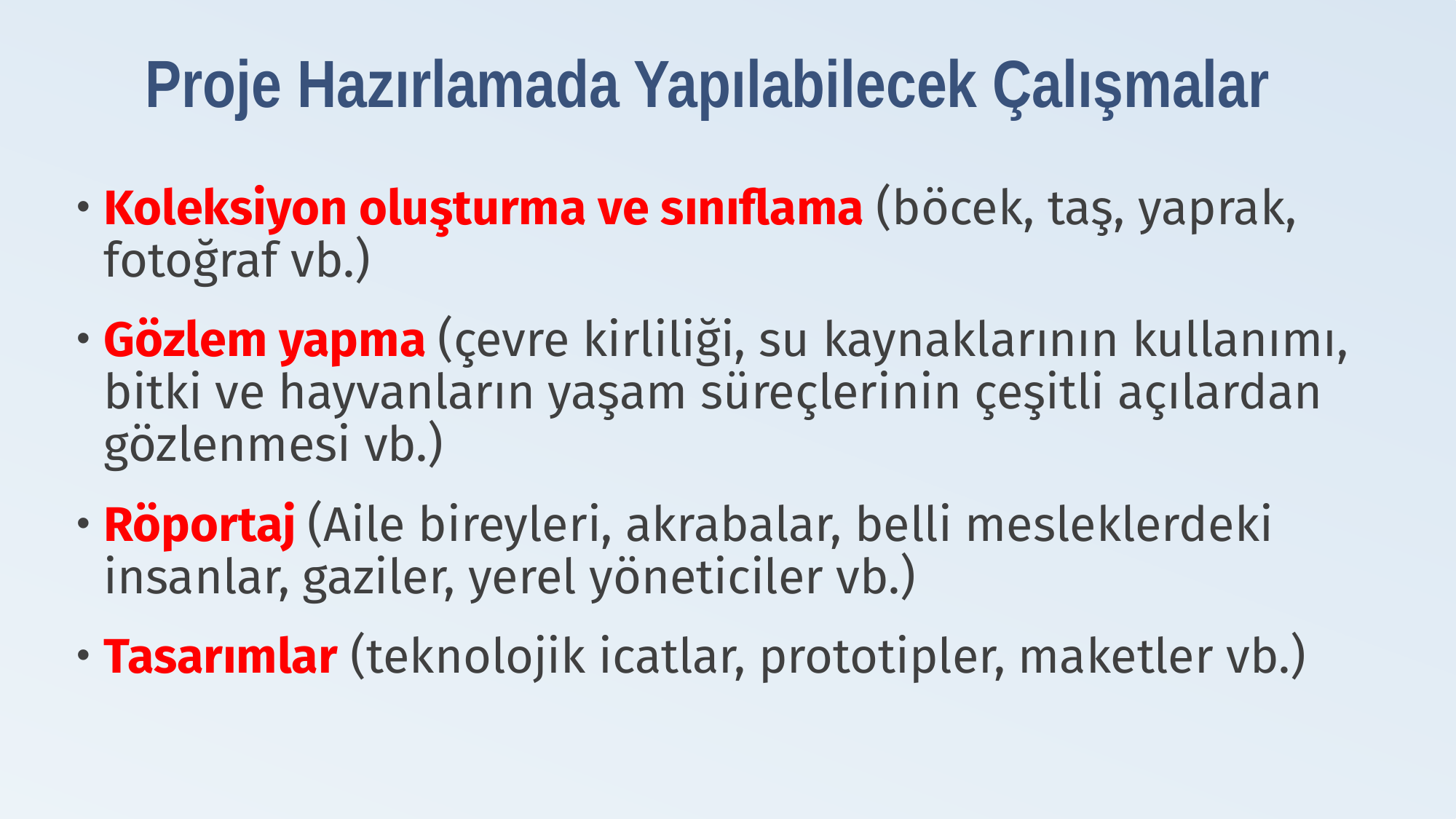

# Proje Hazırlamada Yapılabilecek Çalışmalar
Koleksiyon oluşturma ve sınıflama (böcek, taş, yaprak, fotoğraf vb.)
Gözlem yapma (çevre kirliliği, su kaynaklarının kullanımı, bitki ve hayvanların yaşam süreçlerinin çeşitli açılardan gözlenmesi vb.)
Röportaj (Aile bireyleri, akrabalar, belli mesleklerdeki insanlar, gaziler, yerel yöneticiler vb.)
Tasarımlar (teknolojik icatlar, prototipler, maketler vb.)